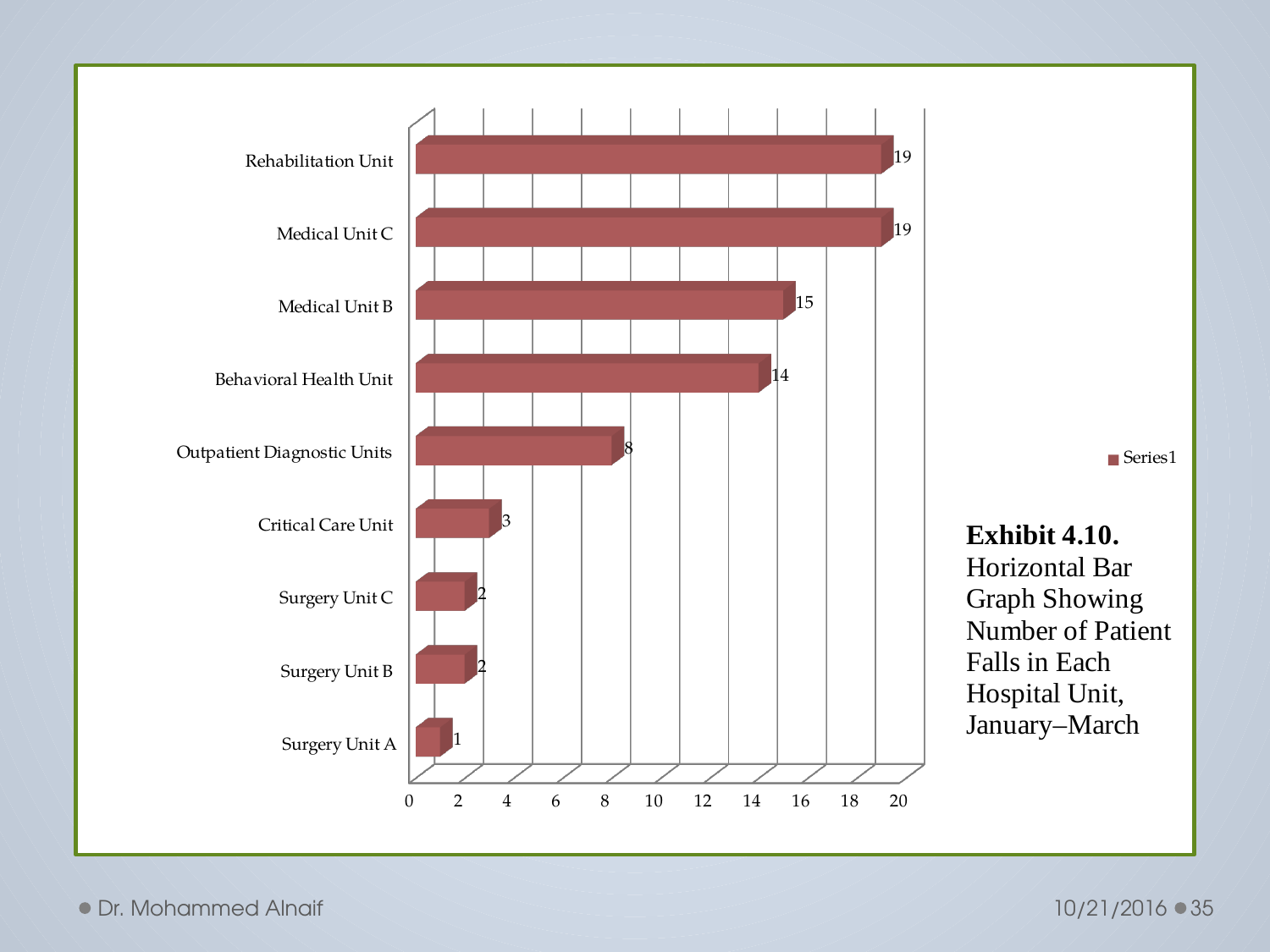

[unsupported chart]

Dr. Mohammed Alnaif
10/21/2016
35